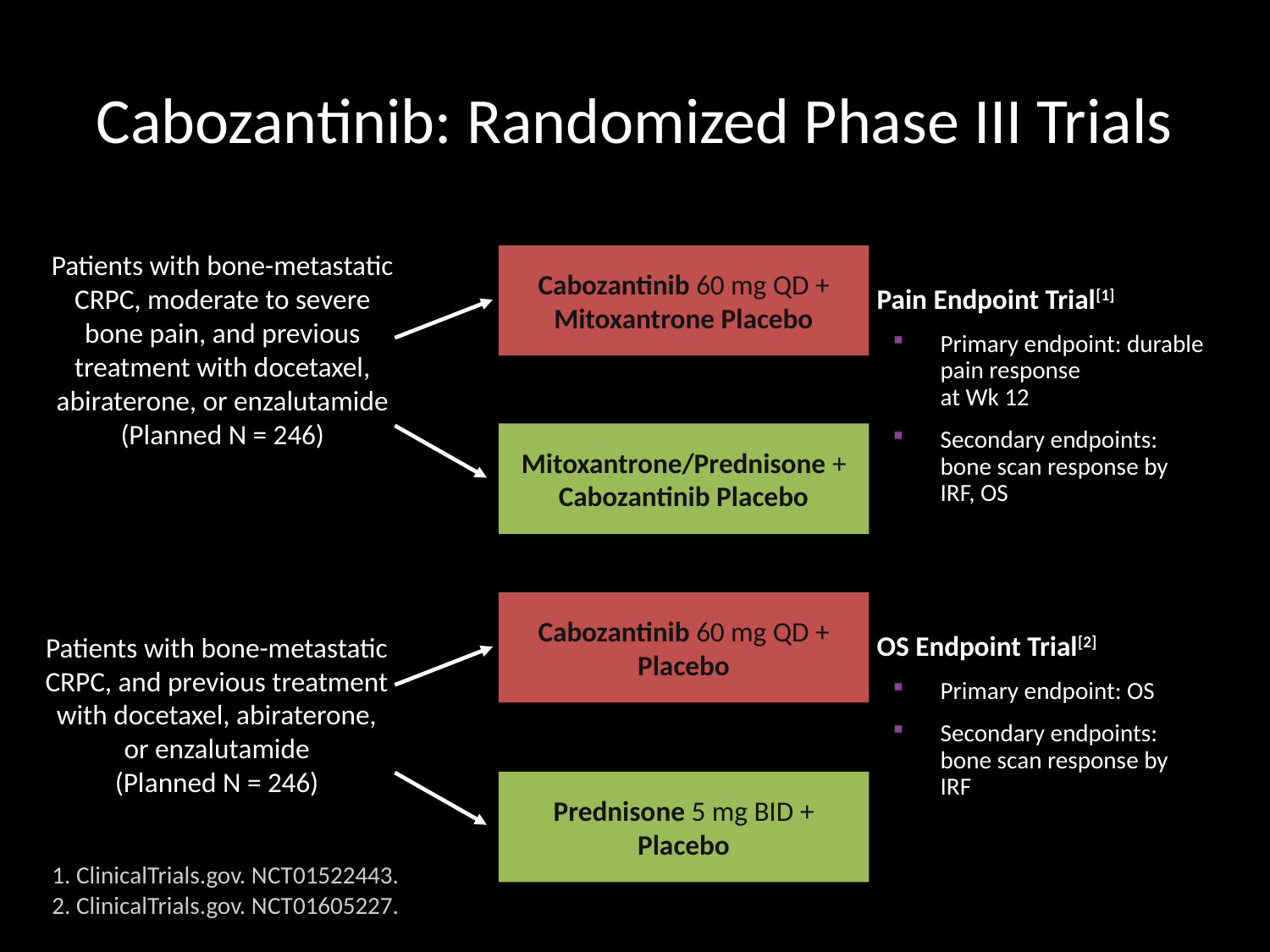

# Cabozantinib: Randomized Phase III Trials
Patients with bone-metastatic CRPC, moderate to severe bone pain, and previous treatment with docetaxel, abiraterone, or enzalutamide
(Planned N = 246)
Cabozantinib 60 mg QD +
Mitoxantrone Placebo

Pain Endpoint Trial[1]
Primary endpoint: durable pain response
at Wk 12
Secondary endpoints:
bone scan response by
IRF, OS

Mitoxantrone/Prednisone +
Cabozantinib Placebo
Cabozantinib 60 mg QD +
Placebo

Patients with bone-metastatic CRPC, and previous treatment with docetaxel, abiraterone, or enzalutamide
(Planned N = 246)
OS Endpoint Trial[2]
Primary endpoint: OS
Secondary endpoints:
bone scan response by
IRF

Prednisone 5 mg BID +
Placebo
1. ClinicalTrials.gov. NCT01522443.
2. ClinicalTrials.gov. NCT01605227.